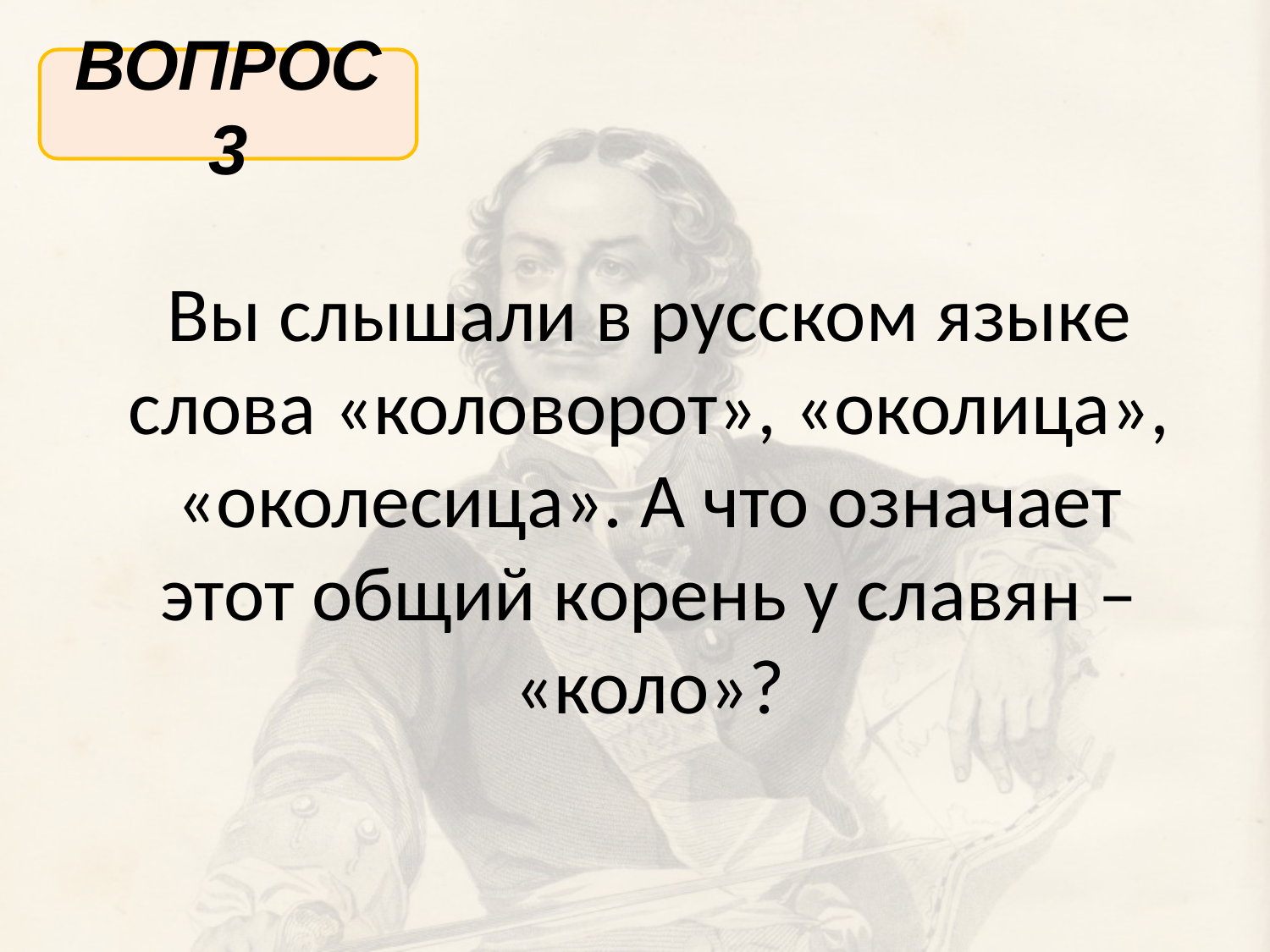

ВОПРОС 3

Вы слышали в русском языке слова «коловорот», «околица», «околесица». А что означает этот общий корень у славян – «коло»?